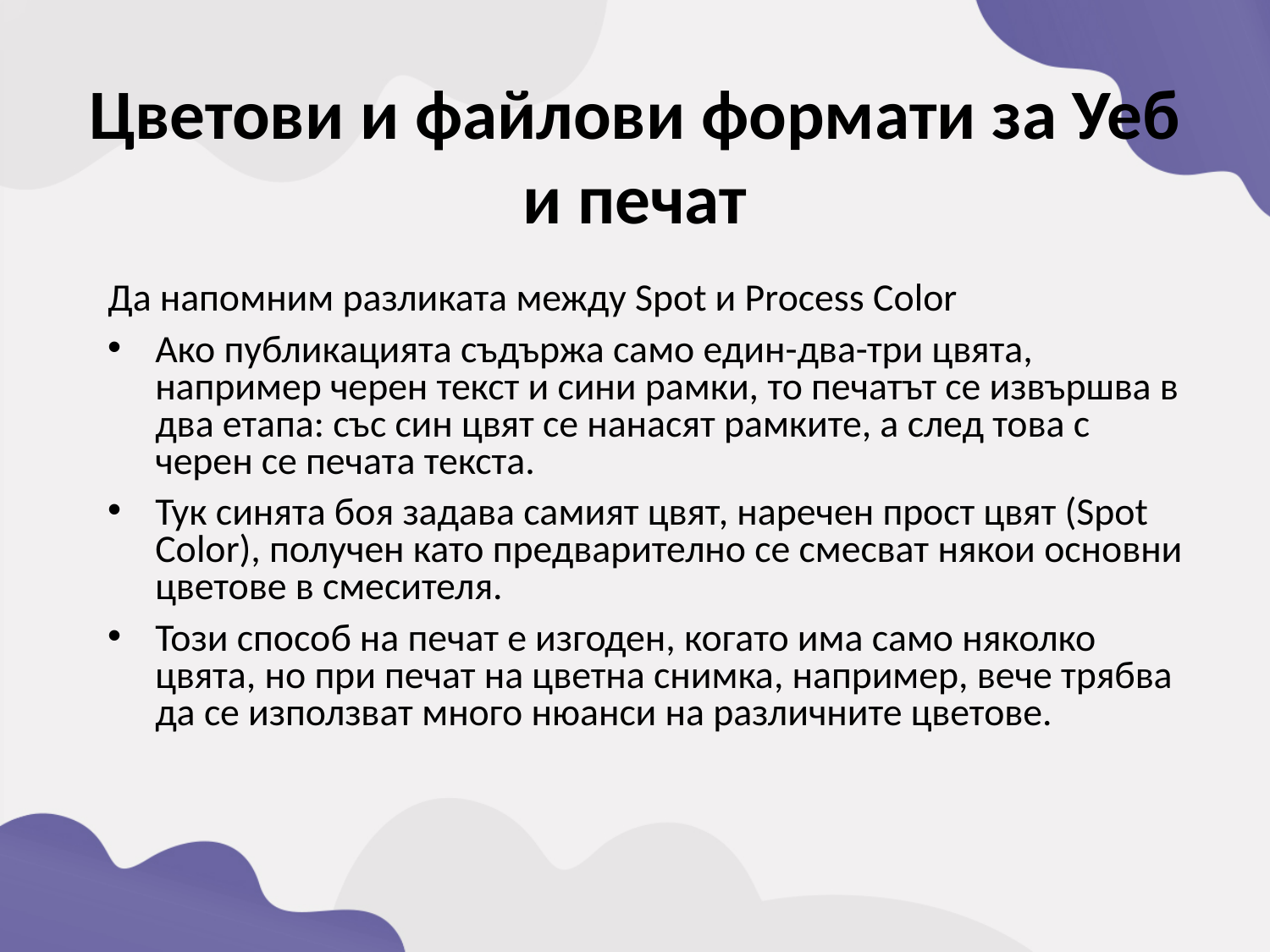

Цветови и файлови формати за Уеб и печат

Да напомним разликата между Spot и Process Color
Ако публикацията съдържа само един-два-три цвята, например черен текст и сини рамки, то печатът се извършва в два етапа: със син цвят се нанасят рамките, а след това с черен се печата текста.
Тук синята боя задава самият цвят, наречен прост цвят (Spot Color), получен като предварително се смесват някои основни цветове в смесителя.
Този способ на печат е изгоден, когато има само няколко цвята, но при печат на цветна снимка, например, вече трябва да се използват много нюанси на различните цветове.